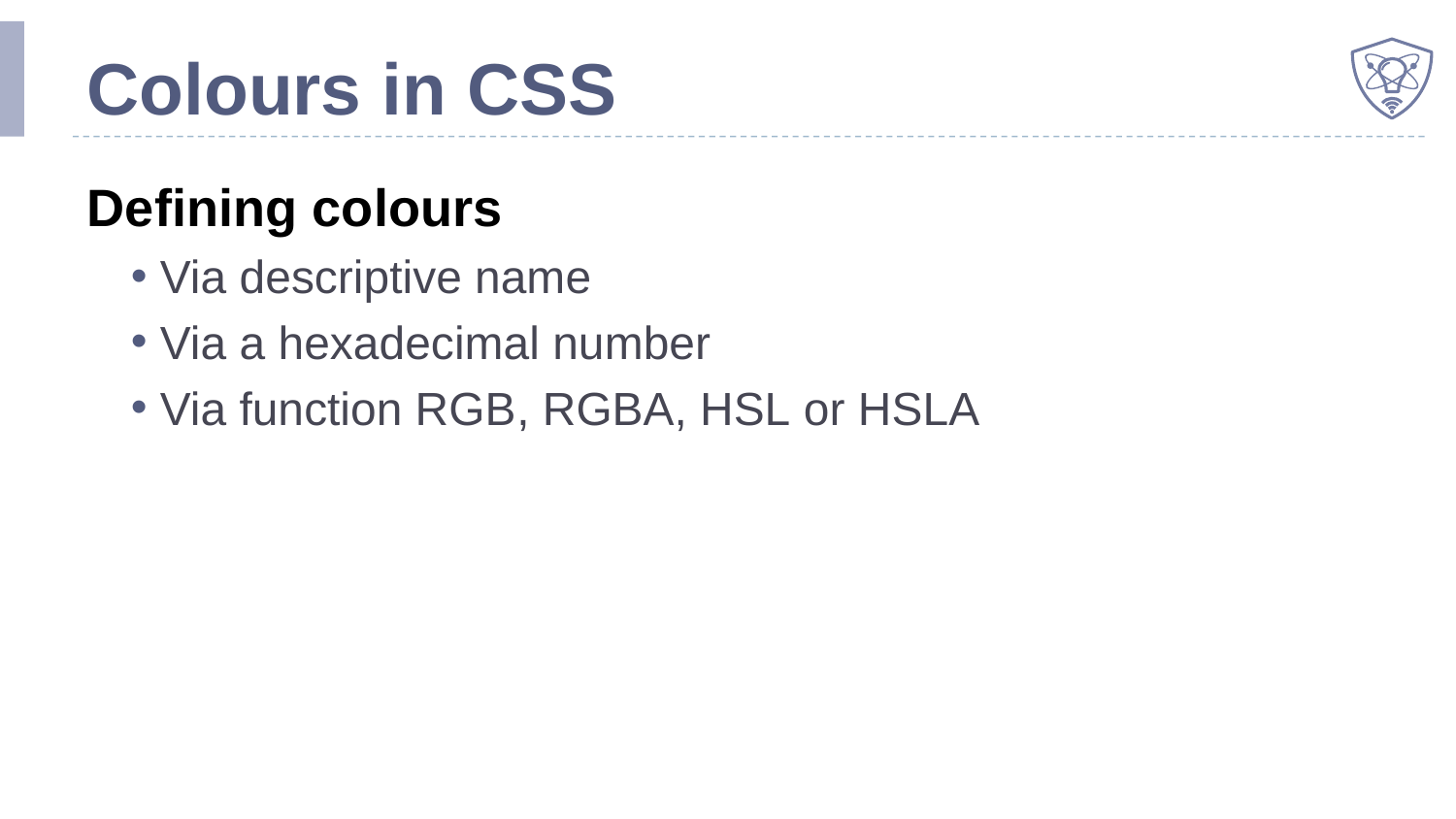

# Colours in CSS
Defining colours
Via descriptive name
Via a hexadecimal number
Via function RGB, RGBA, HSL or HSLA